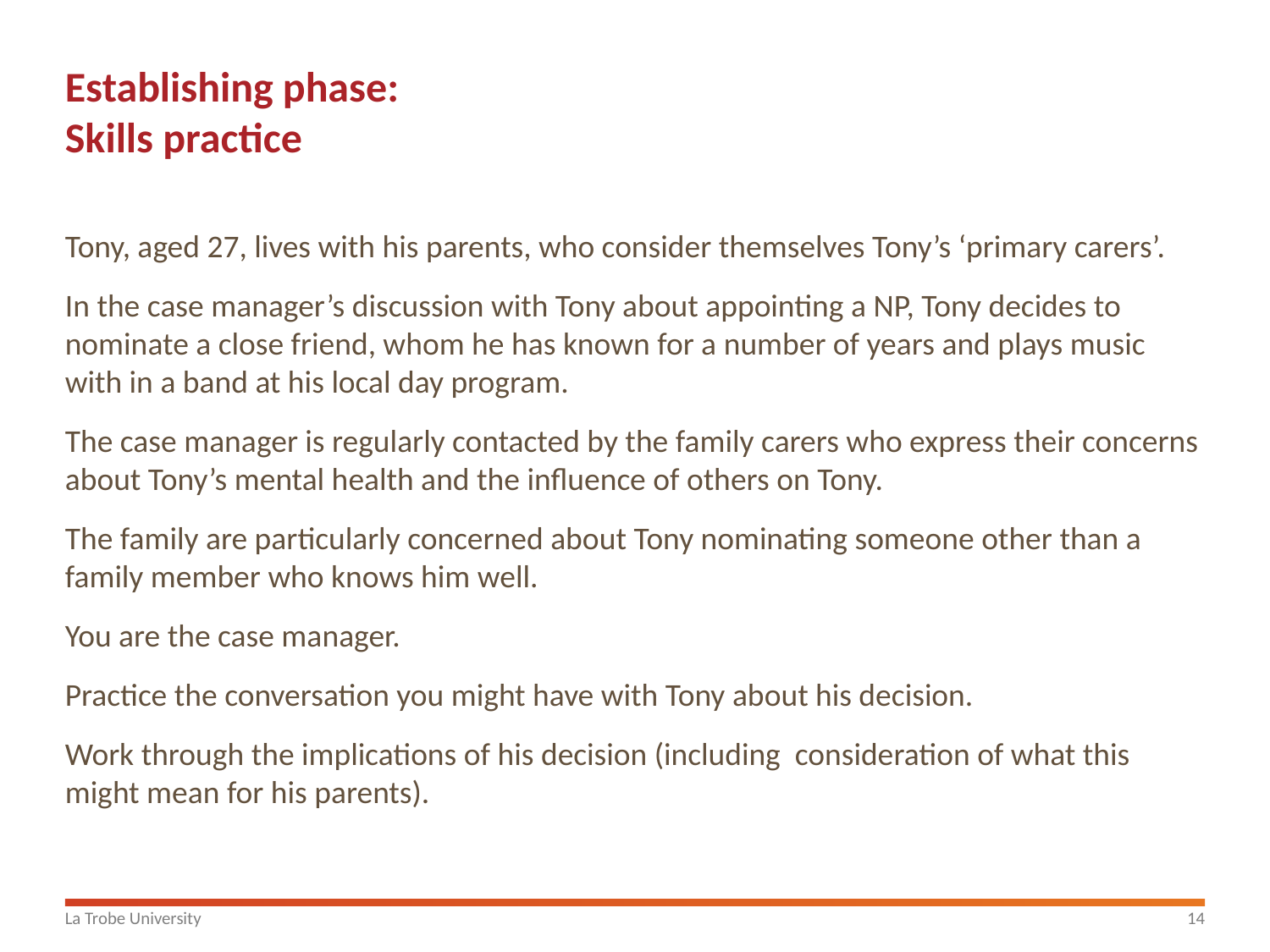

# Establishing phase: Skills practice
Tony, aged 27, lives with his parents, who consider themselves Tony’s ‘primary carers’.
In the case manager’s discussion with Tony about appointing a NP, Tony decides to nominate a close friend, whom he has known for a number of years and plays music with in a band at his local day program.
The case manager is regularly contacted by the family carers who express their concerns about Tony’s mental health and the influence of others on Tony.
The family are particularly concerned about Tony nominating someone other than a family member who knows him well.
You are the case manager.
Practice the conversation you might have with Tony about his decision.
Work through the implications of his decision (including  consideration of what this might mean for his parents).